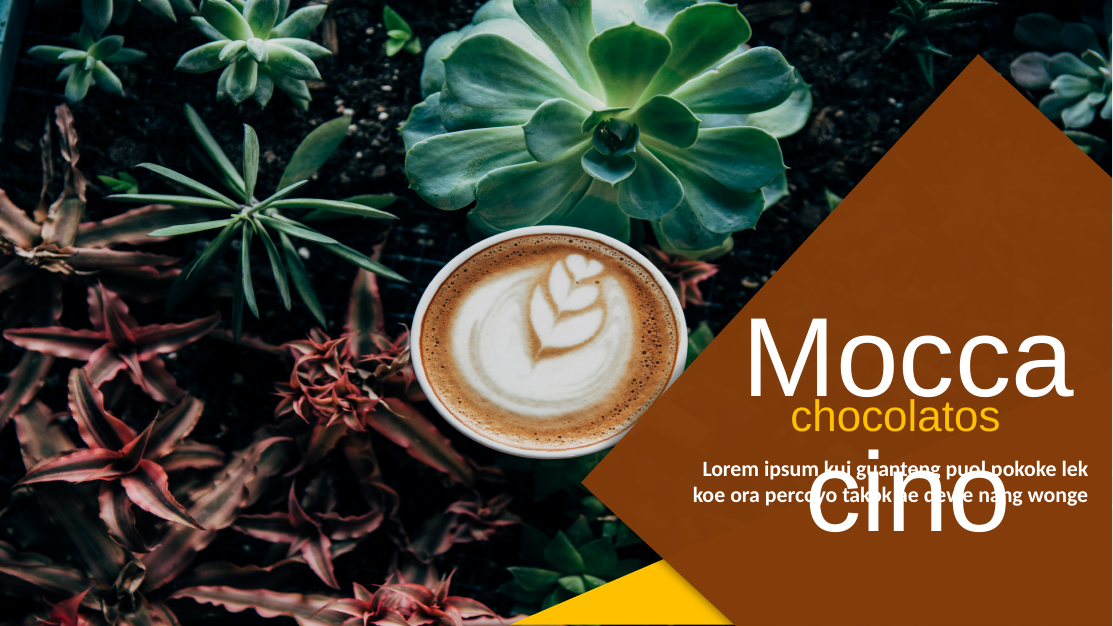

Moccacino

chocolatos

Lorem ipsum kui guanteng puol pokoke lek koe ora percoyo takok ae dewe nang wonge